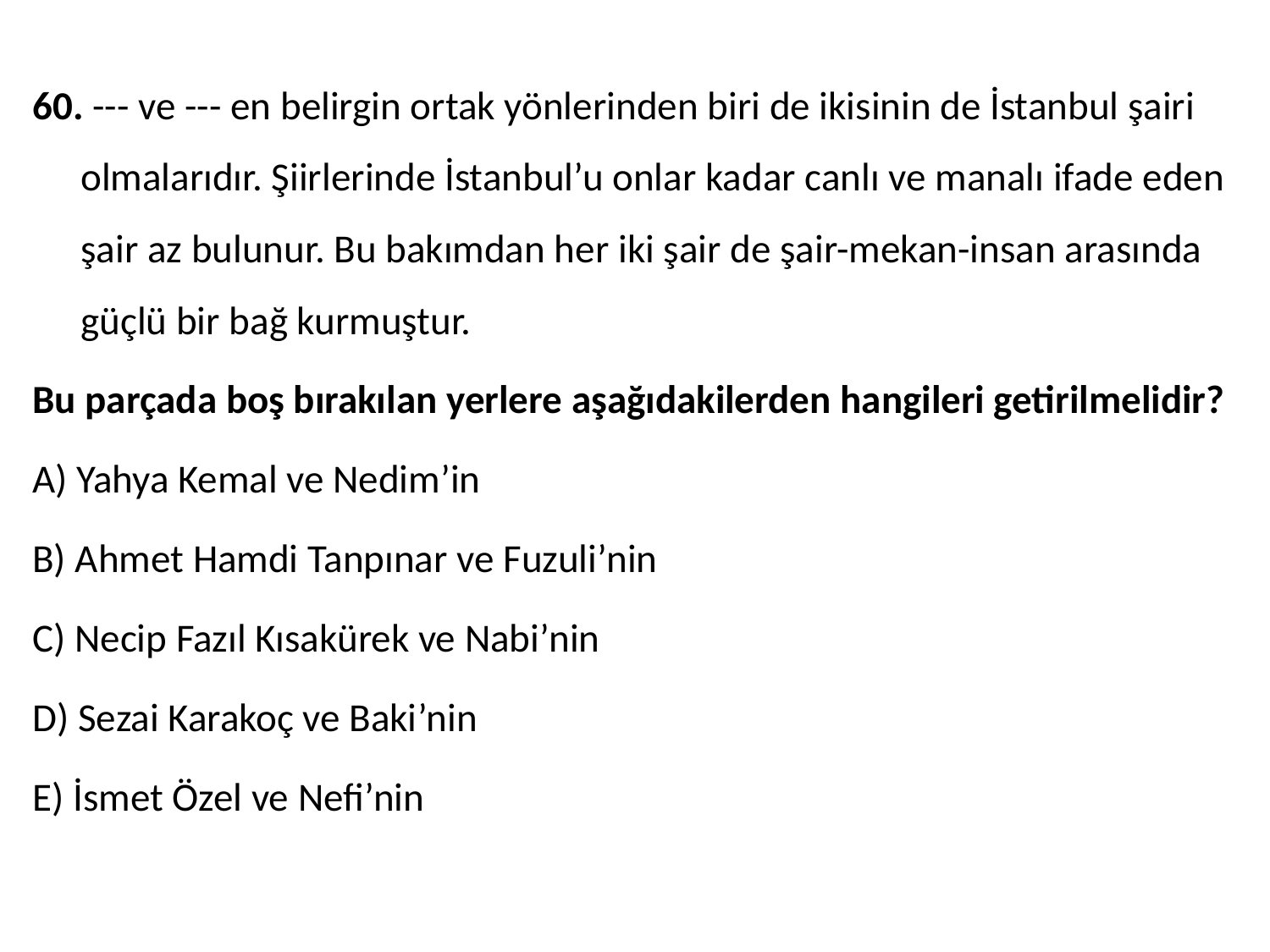

60. --- ve --- en belirgin ortak yönlerinden biri de ikisinin de İstanbul şairi olmalarıdır. Şiirlerinde İstanbul’u onlar kadar canlı ve manalı ifade eden şair az bulunur. Bu bakımdan her iki şair de şair-mekan-insan arasında güçlü bir bağ kurmuştur.
Bu parçada boş bırakılan yerlere aşağıdakilerden hangileri getirilmelidir?
A) Yahya Kemal ve Nedim’in
B) Ahmet Hamdi Tanpınar ve Fuzuli’nin
C) Necip Fazıl Kısakürek ve Nabi’nin
D) Sezai Karakoç ve Baki’nin
E) İsmet Özel ve Nefi’nin